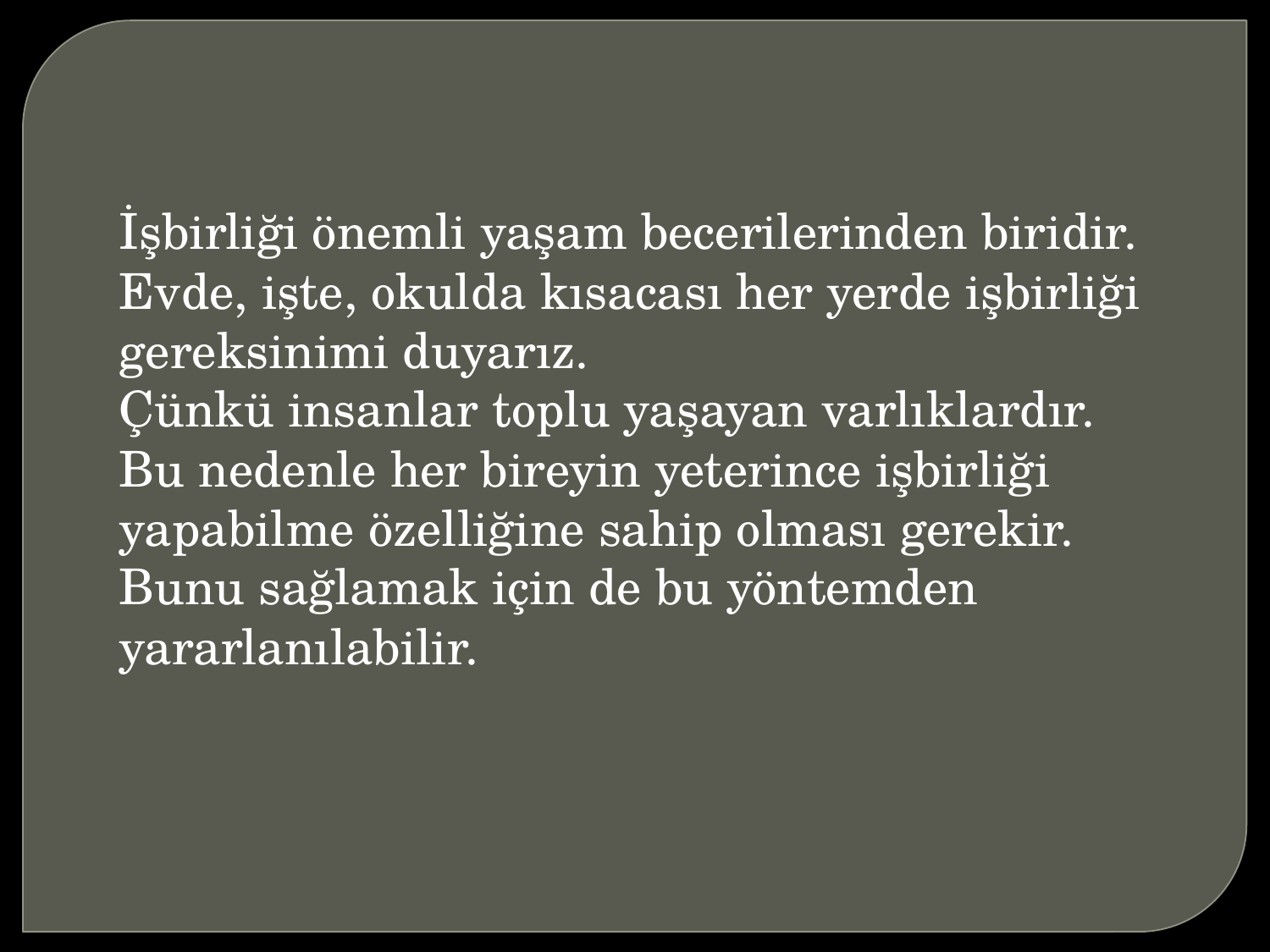

İşbirliği önemli yaşam becerilerinden biridir.
Evde, işte, okulda kısacası her yerde işbirliği gereksinimi duyarız.
Çünkü insanlar toplu yaşayan varlıklardır.
Bu nedenle her bireyin yeterince işbirliği yapabilme özelliğine sahip olması gerekir.
Bunu sağlamak için de bu yöntemden yararlanılabilir.